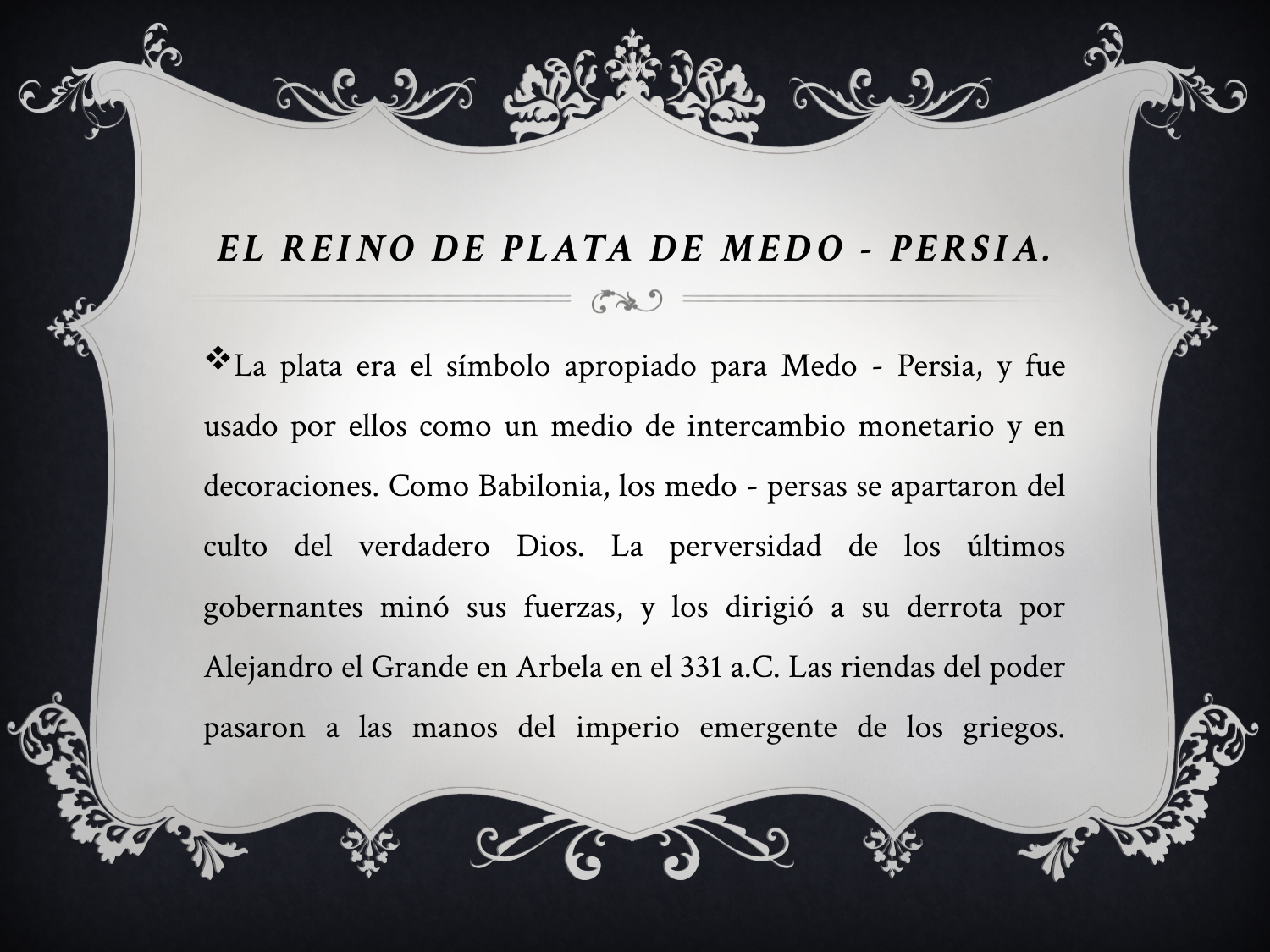

# El reino de plata de Medo - Persia.
La plata era el símbolo apropiado para Medo - Persia, y fue usado por ellos como un medio de intercambio monetario y en decoraciones. Como Babilonia, los medo - persas se apartaron del culto del verdadero Dios. La perversidad de los últimos gobernantes minó sus fuerzas, y los dirigió a su derrota por Alejandro el Grande en Arbela en el 331 a.C. Las riendas del poder pasaron a las manos del imperio emergente de los griegos.